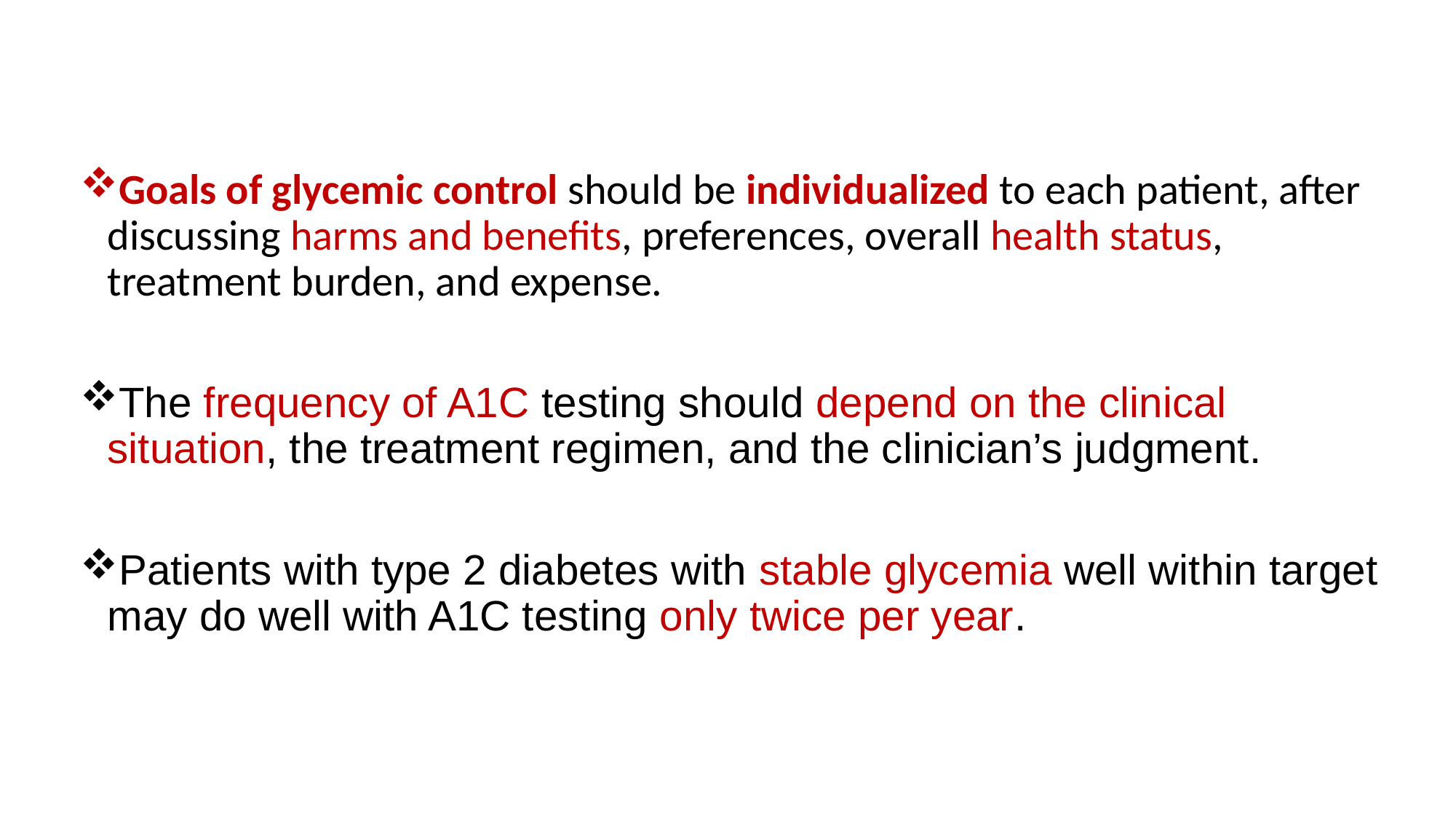

Goals of glycemic control should be individualized to each patient, after discussing harms and benefits, preferences, overall health status, treatment burden, and expense.

The frequency of A1C testing should depend on the clinical situation, the treatment regimen, and the clinician’s judgment.

Patients with type 2 diabetes with stable glycemia well within target may do well with A1C testing only twice per year.